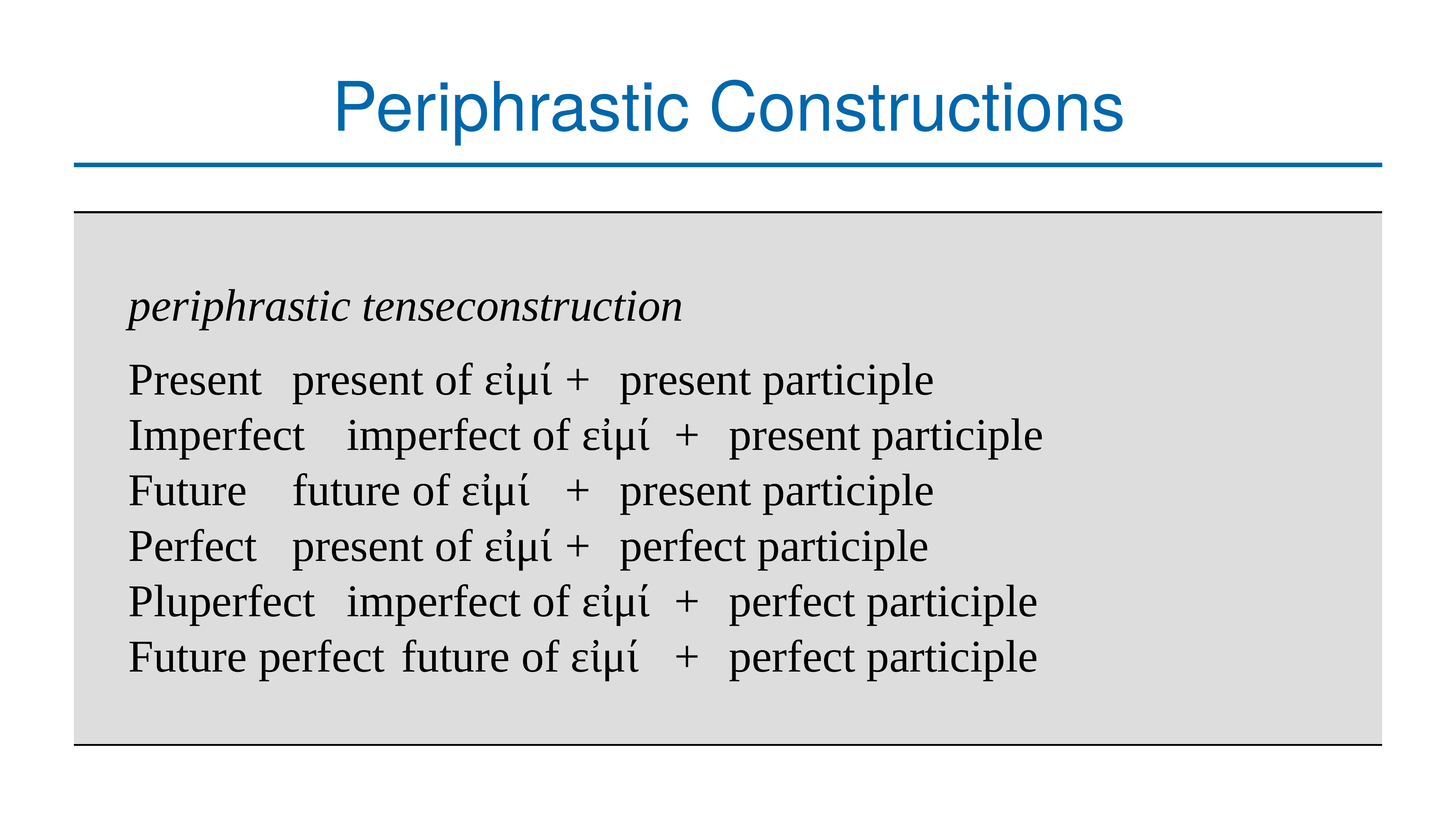

# Periphrastic Constructions
| periphrastic tense construction Present present of εἰμί + present participle Imperfect imperfect of εἰμί + present participle Future future of εἰμί + present participle Perfect present of εἰμί + perfect participle Pluperfect imperfect of εἰμί + perfect participle Future perfect future of εἰμί + perfect participle |
| --- |